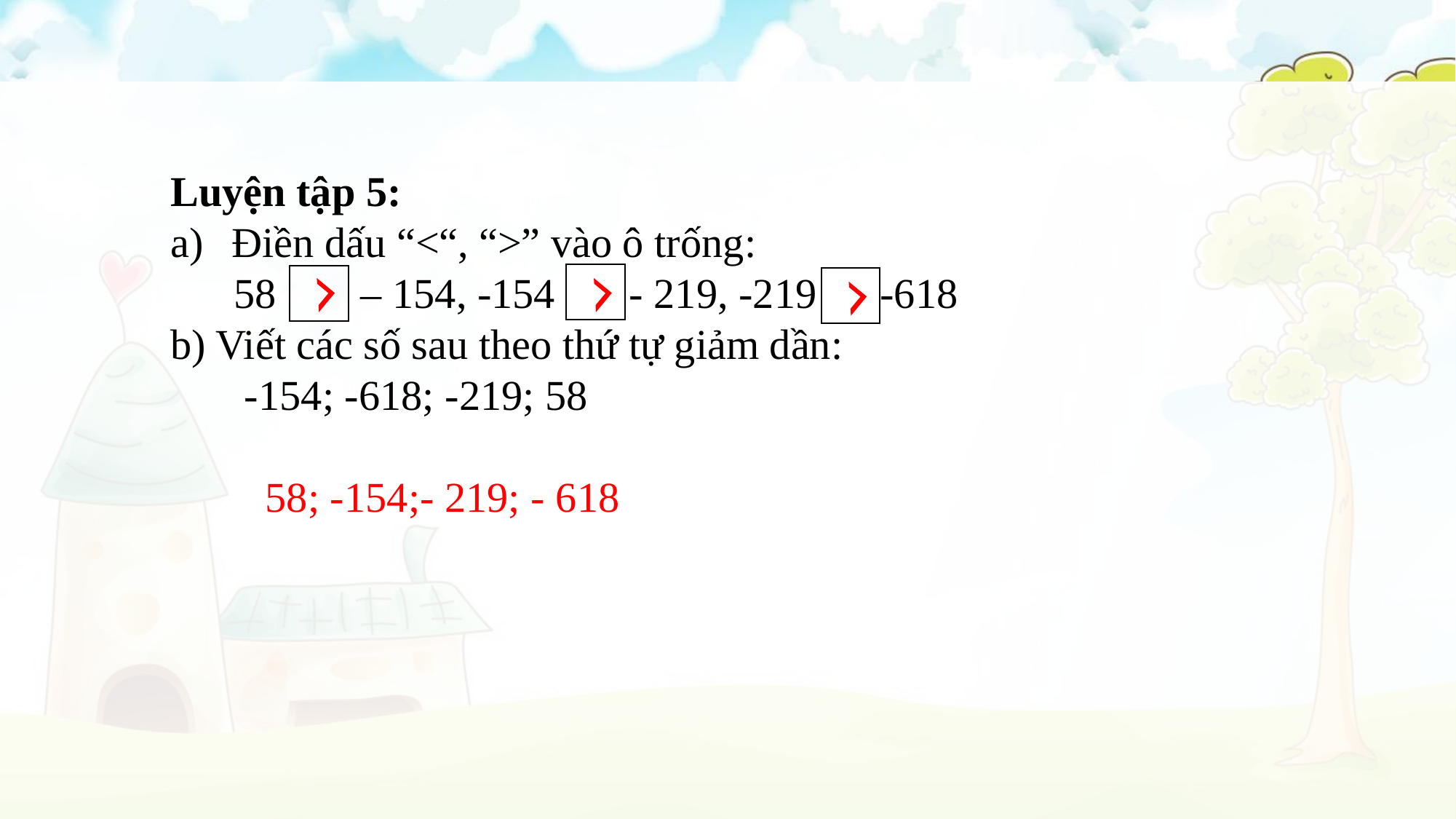

Luyện tập 5:
Điền dấu “<“, “>” vào ô trống:
      58        – 154, -154       - 219, -219      -618
b) Viết các số sau theo thứ tự giảm dần:
       -154; -618; -219; 58

         58; -154;- 219; - 618